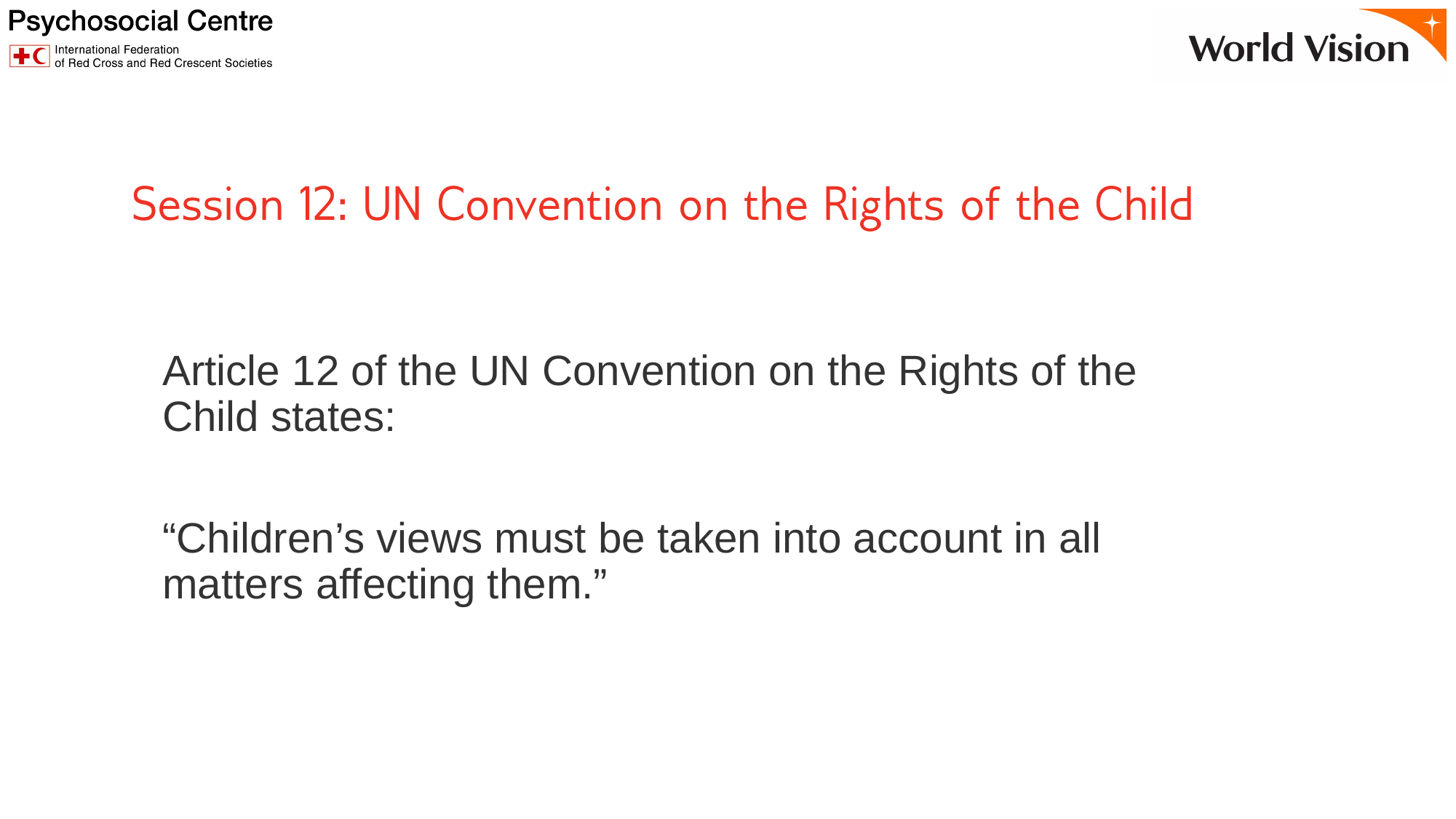

# Session 12: UN Convention on the Rights of the Child

Article 12 of the UN Convention on the Rights of the Child states:

“Children’s views must be taken into account in all matters affecting them.”